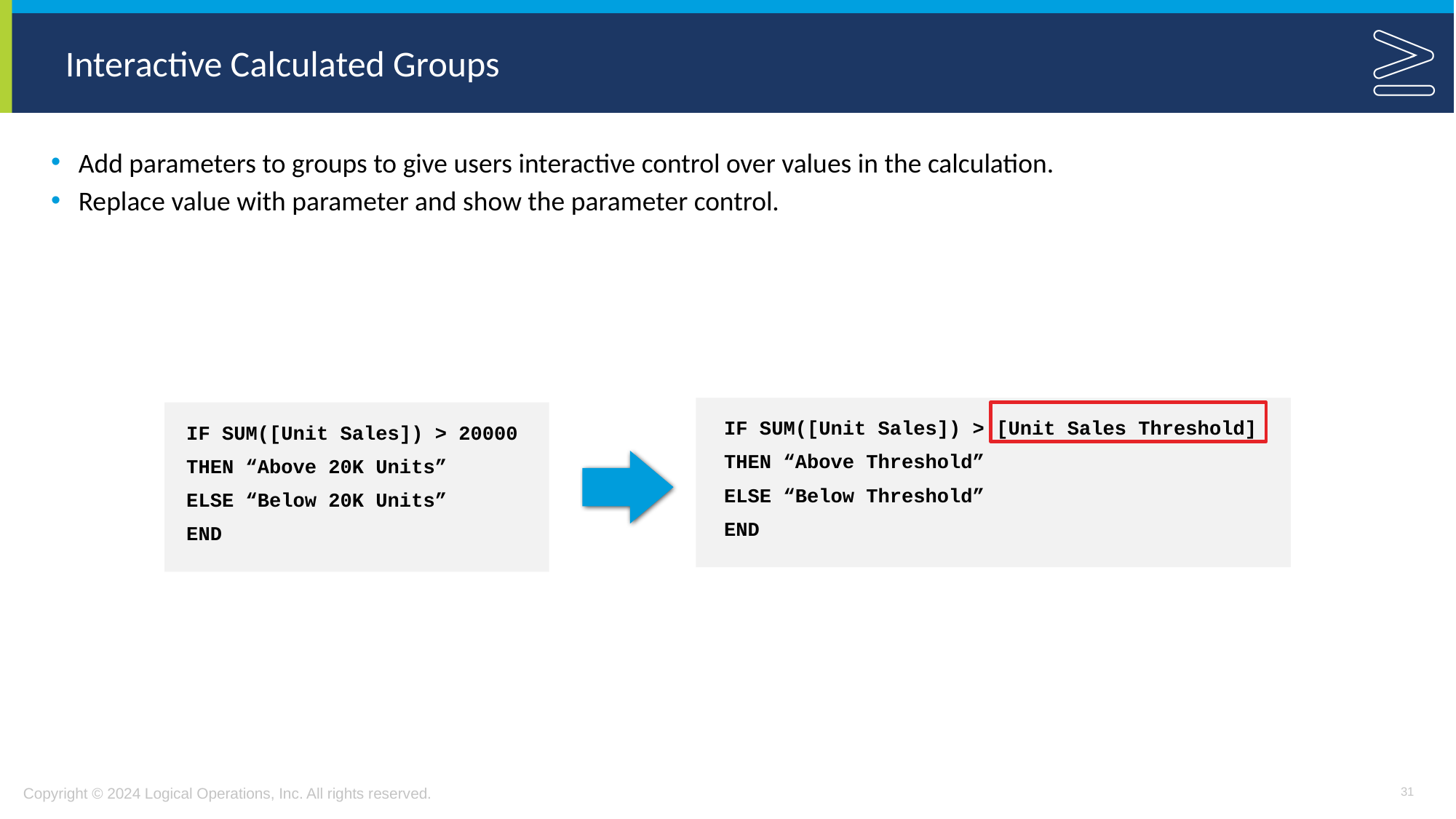

# Interactive Calculated Groups
Add parameters to groups to give users interactive control over values in the calculation.
Replace value with parameter and show the parameter control.

IF SUM([Unit Sales]) > [Unit Sales Threshold]
THEN “Above Threshold”
ELSE “Below Threshold”
END

IF SUM([Unit Sales]) > 20000
THEN “Above 20K Units”
ELSE “Below 20K Units”
END

31